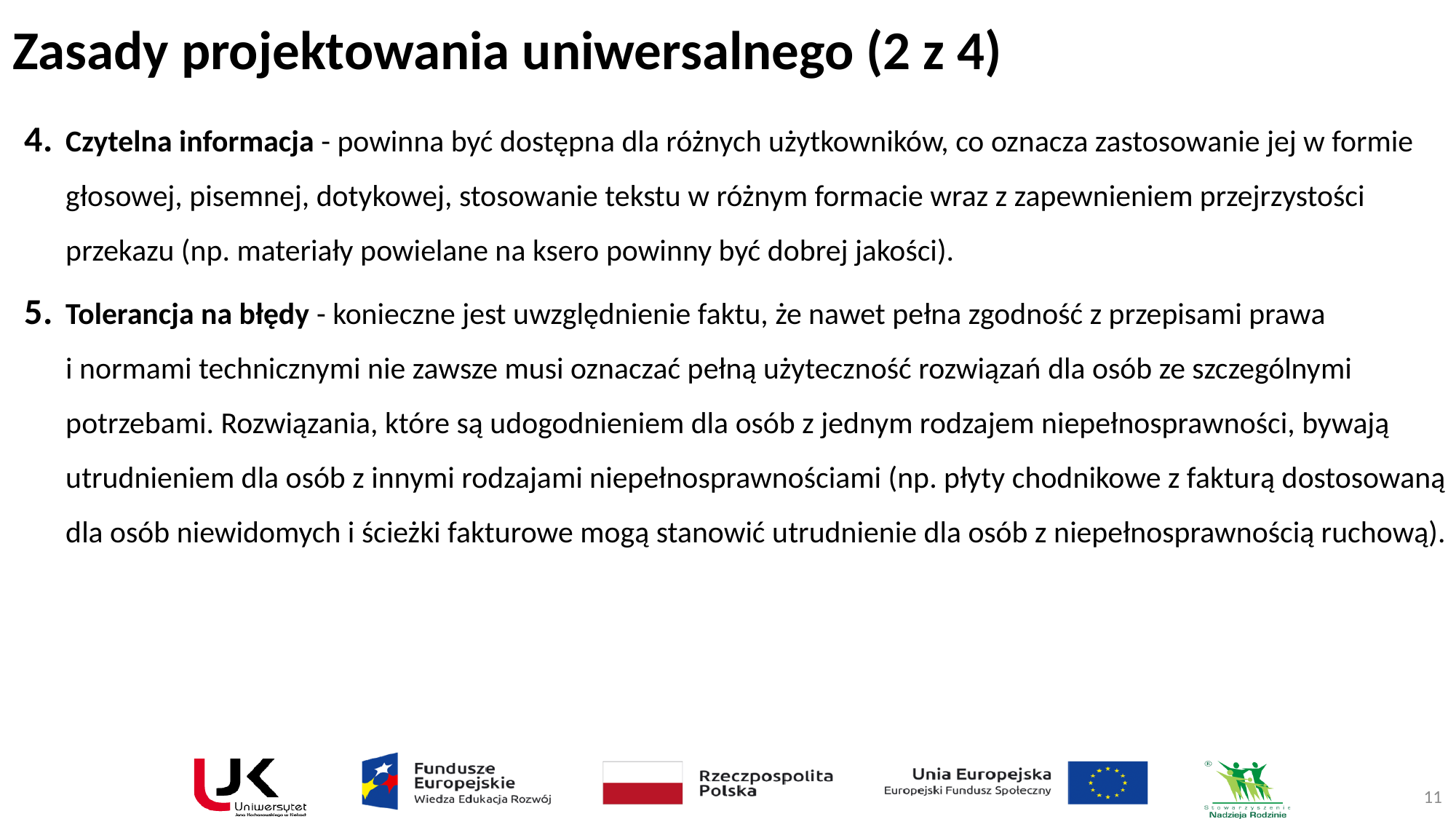

# Zasady projektowania uniwersalnego (2 z 4)
Czytelna informacja - powinna być dostępna dla różnych użytkowników, co oznacza zastosowanie jej w formie głosowej, pisemnej, dotykowej, stosowanie tekstu w różnym formacie wraz z zapewnieniem przejrzystości przekazu (np. materiały powielane na ksero powinny być dobrej jakości).
Tolerancja na błędy - konieczne jest uwzględnienie faktu, że nawet pełna zgodność z przepisami prawa
i normami technicznymi nie zawsze musi oznaczać pełną użyteczność rozwiązań dla osób ze szczególnymi potrzebami. Rozwiązania, które są udogodnieniem dla osób z jednym rodzajem niepełnosprawności, bywają utrudnieniem dla osób z innymi rodzajami niepełnosprawnościami (np. płyty chodnikowe z fakturą dostosowaną dla osób niewidomych i ścieżki fakturowe mogą stanowić utrudnienie dla osób z niepełnosprawnością ruchową).
11